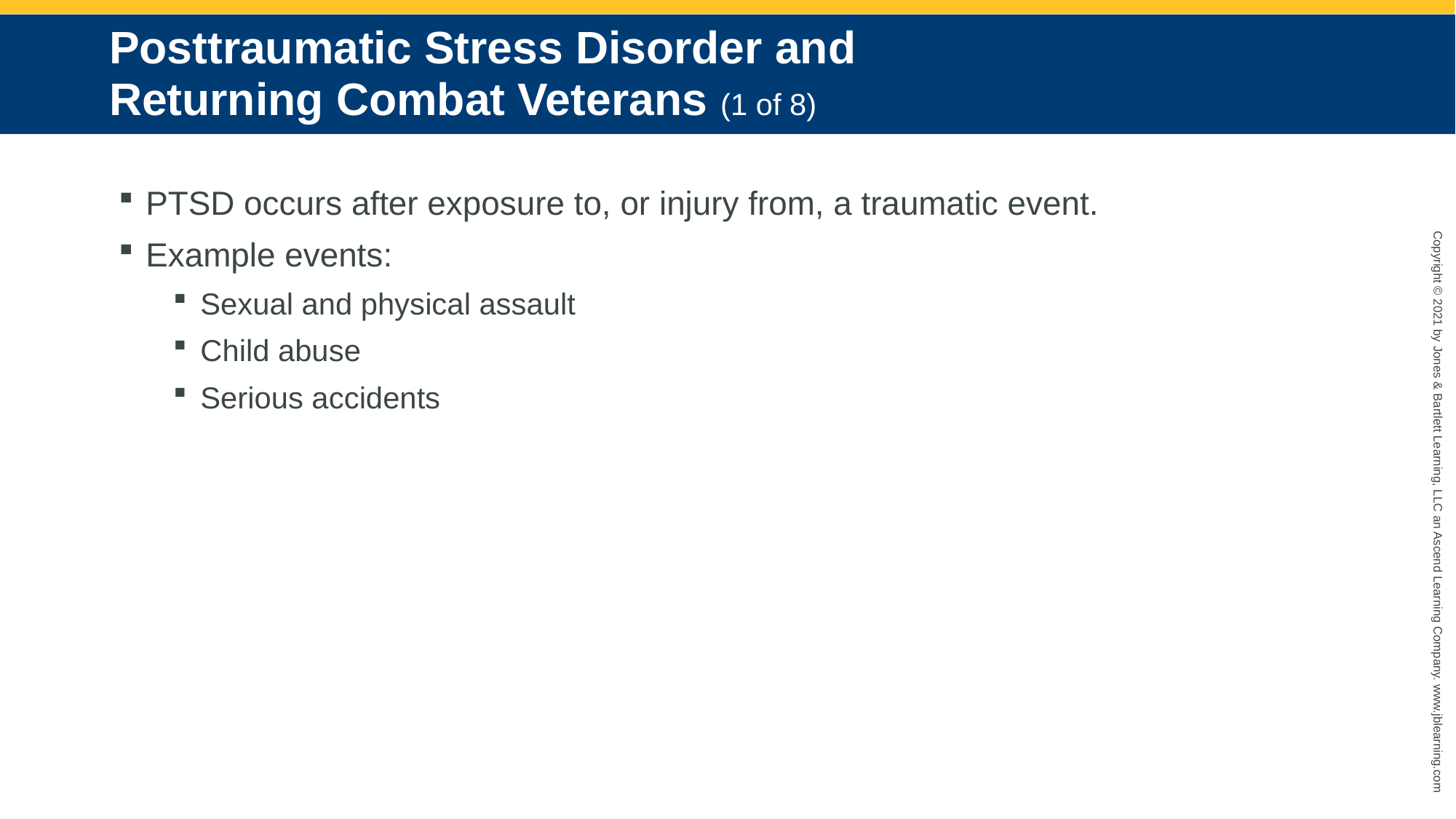

# Posttraumatic Stress Disorder and Returning Combat Veterans (1 of 8)
PTSD occurs after exposure to, or injury from, a traumatic event.
Example events:
Sexual and physical assault
Child abuse
Serious accidents